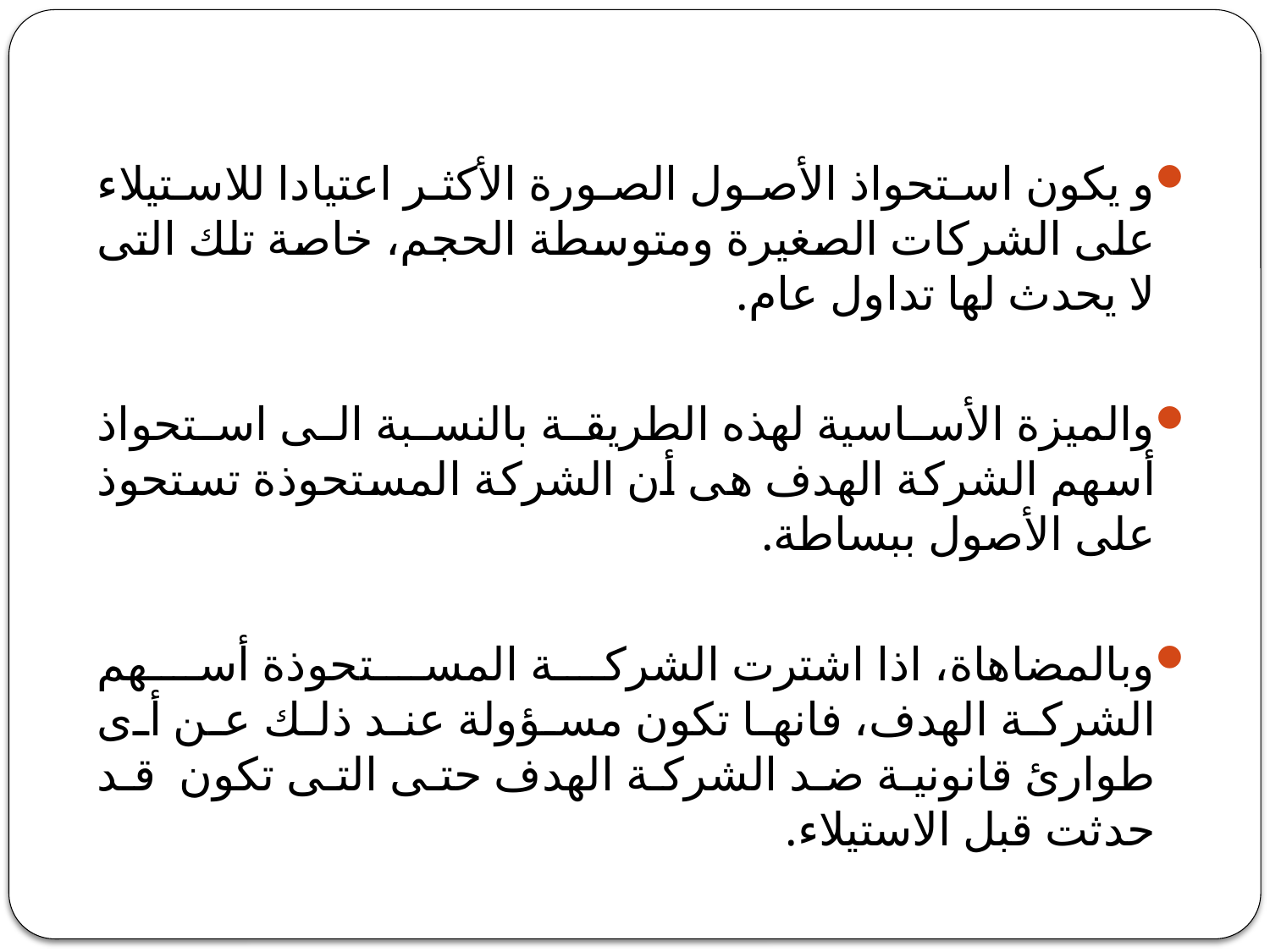

#
و يكون استحواذ الأصول الصورة الأكثر اعتيادا للاستيلاء على الشركات الصغيرة ومتوسطة الحجم، خاصة تلك التى لا يحدث لها تداول عام.

والميزة الأساسية لهذه الطريقة بالنسبة الى استحواذ أسهم الشركة الهدف هى أن الشركة المستحوذة تستحوذ على الأصول ببساطة.

وبالمضاهاة، اذا اشترت الشركة المستحوذة أسهم الشركة الهدف، فانها تكون مسؤولة عند ذلك عن أى طوارئ قانونية ضد الشركة الهدف حتى التى تكون  قد حدثت قبل الاستيلاء.